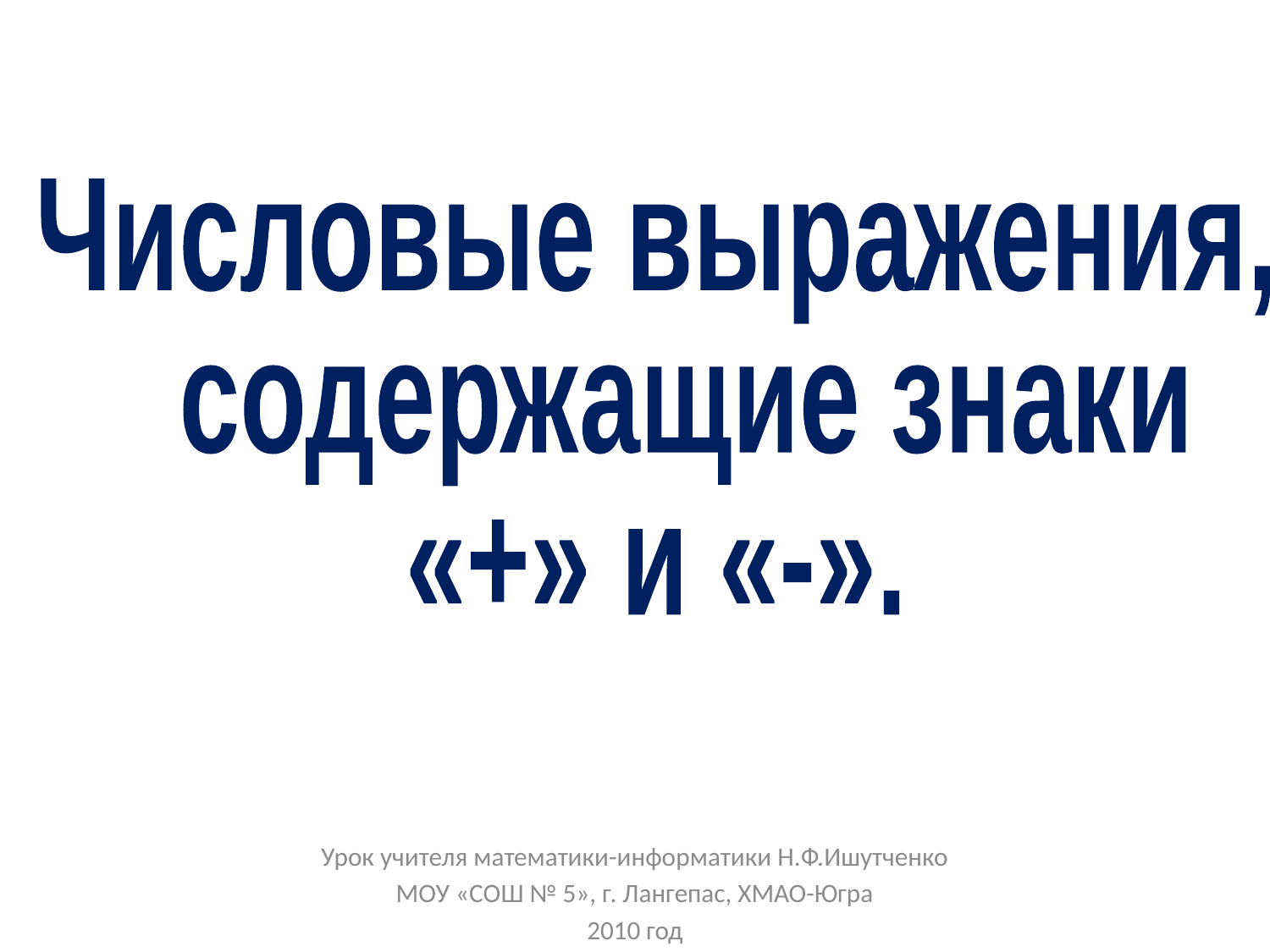

Числовые выражения,
 содержащие знаки
«+» и «-».
Урок учителя математики-информатики Н.Ф.Ишутченко
МОУ «СОШ № 5», г. Лангепас, ХМАО-Югра
2010 год